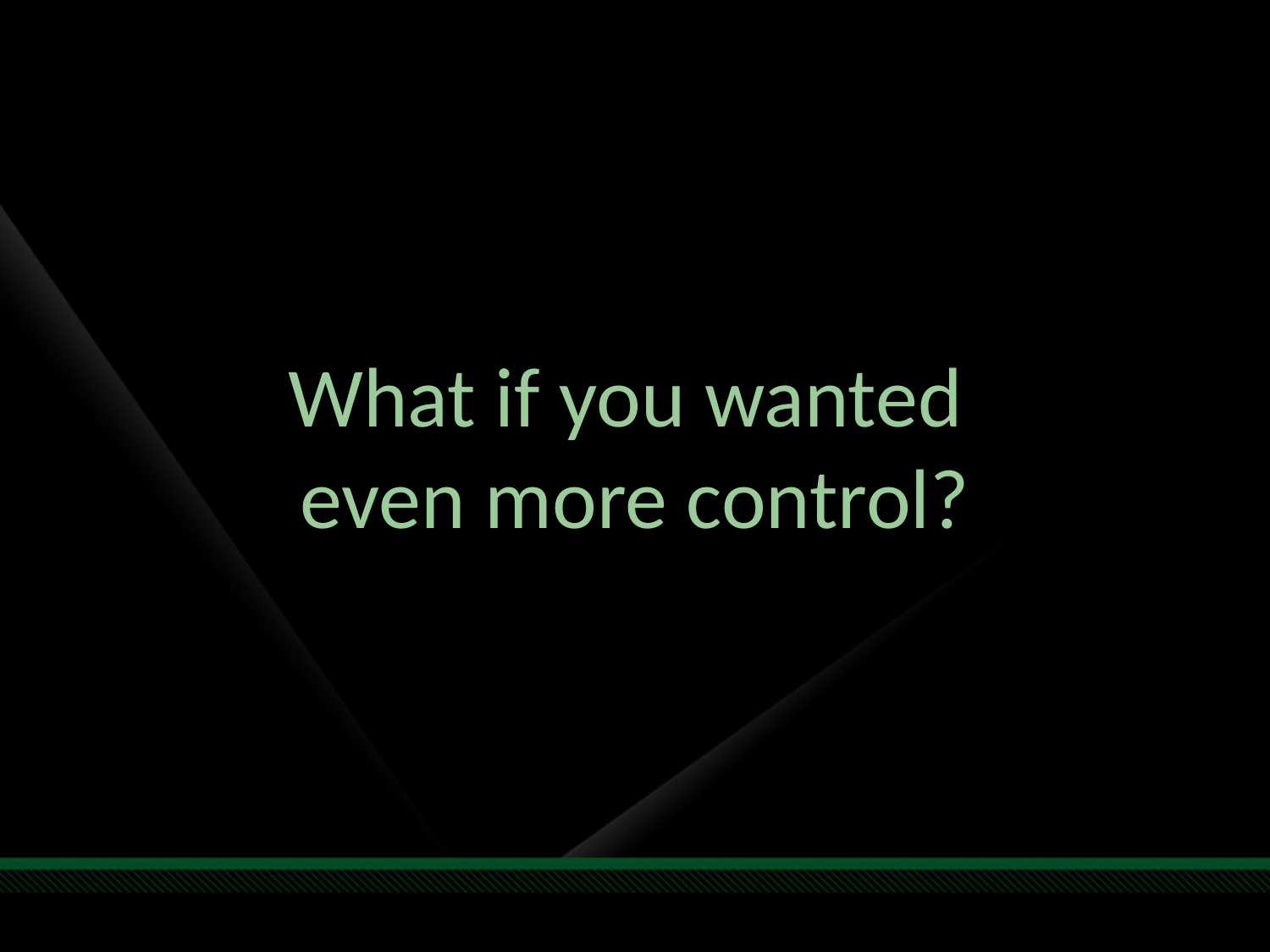

What if you wanted
even more control?